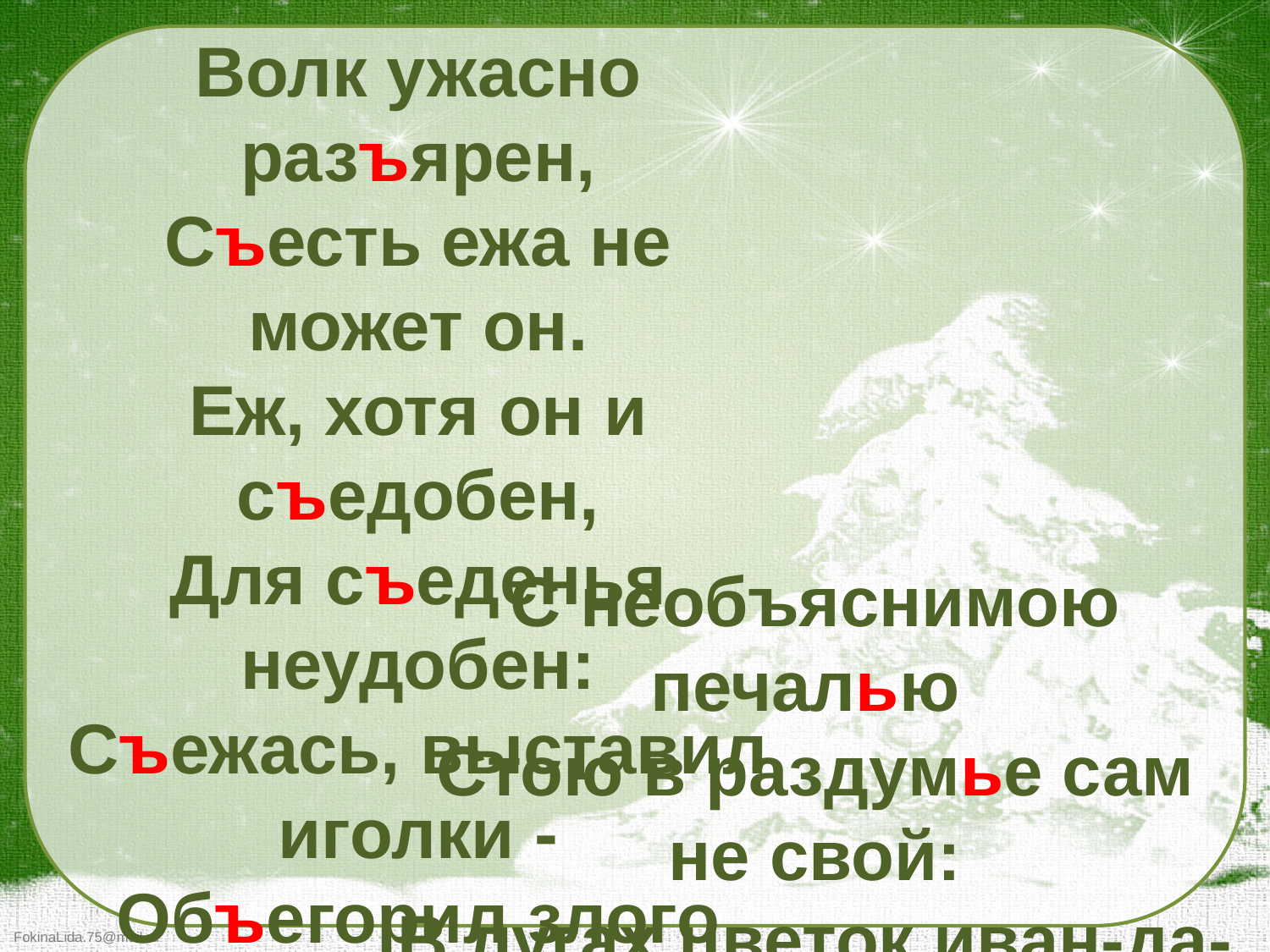

Волк ужасно разъярен,
Съесть ежа не может он.
Еж, хотя он и съедобен,
Для съеденья неудобен:
Съежась, выставил иголки -
Объегорил злого волка
С необъяснимою печалью
Стою в раздумье сам не свой:
В лугах цветок иван-да-марью
Я не могу косить косой.